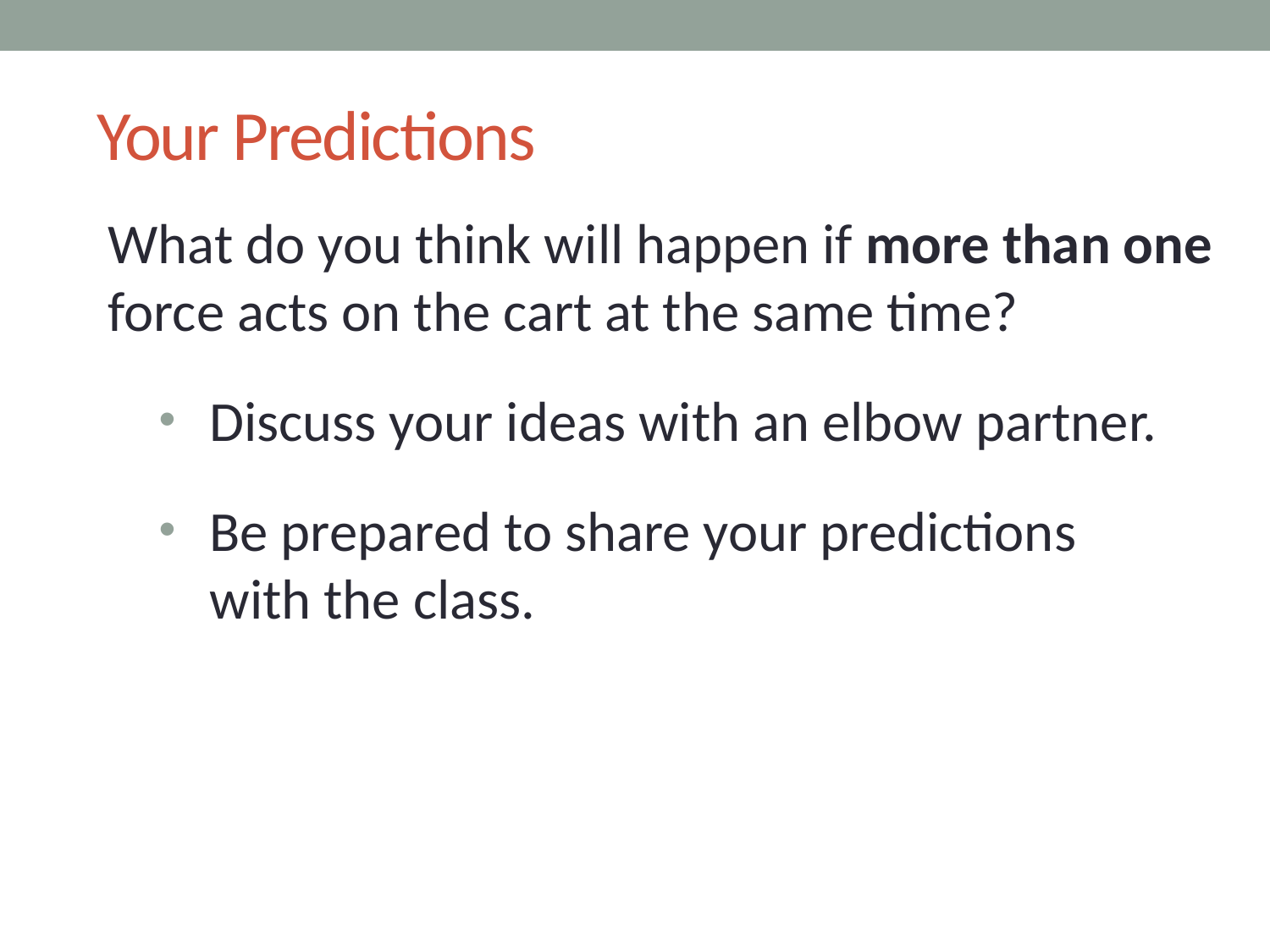

# Your Predictions
What do you think will happen if more than one force acts on the cart at the same time?
Discuss your ideas with an elbow partner.
Be prepared to share your predictions
with the class.